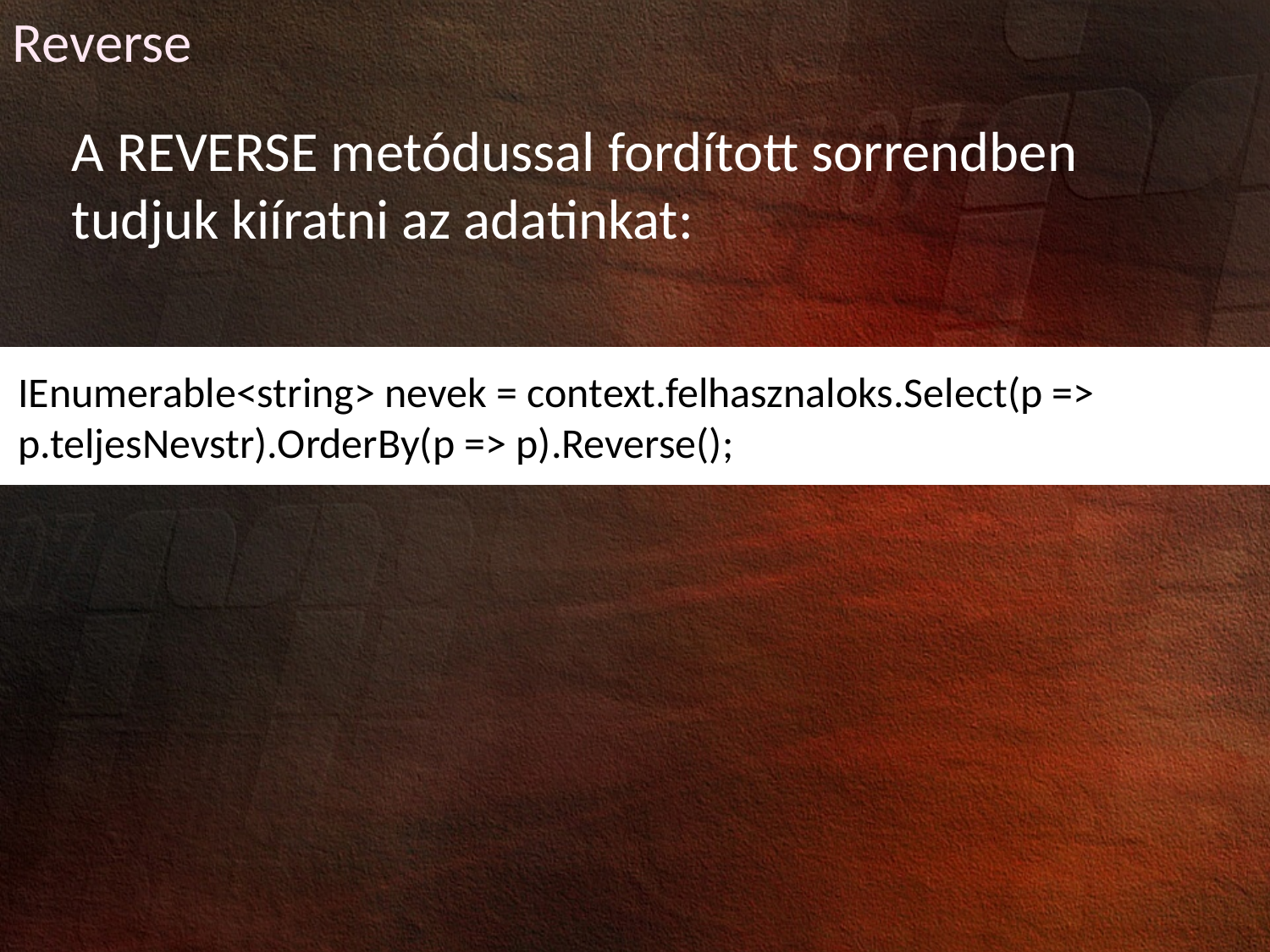

Reverse
A REVERSE metódussal fordított sorrendben tudjuk kiíratni az adatinkat:

IEnumerable<string> nevek = context.felhasznaloks.Select(p =>
p.teljesNevstr).OrderBy(p => p).Reverse();